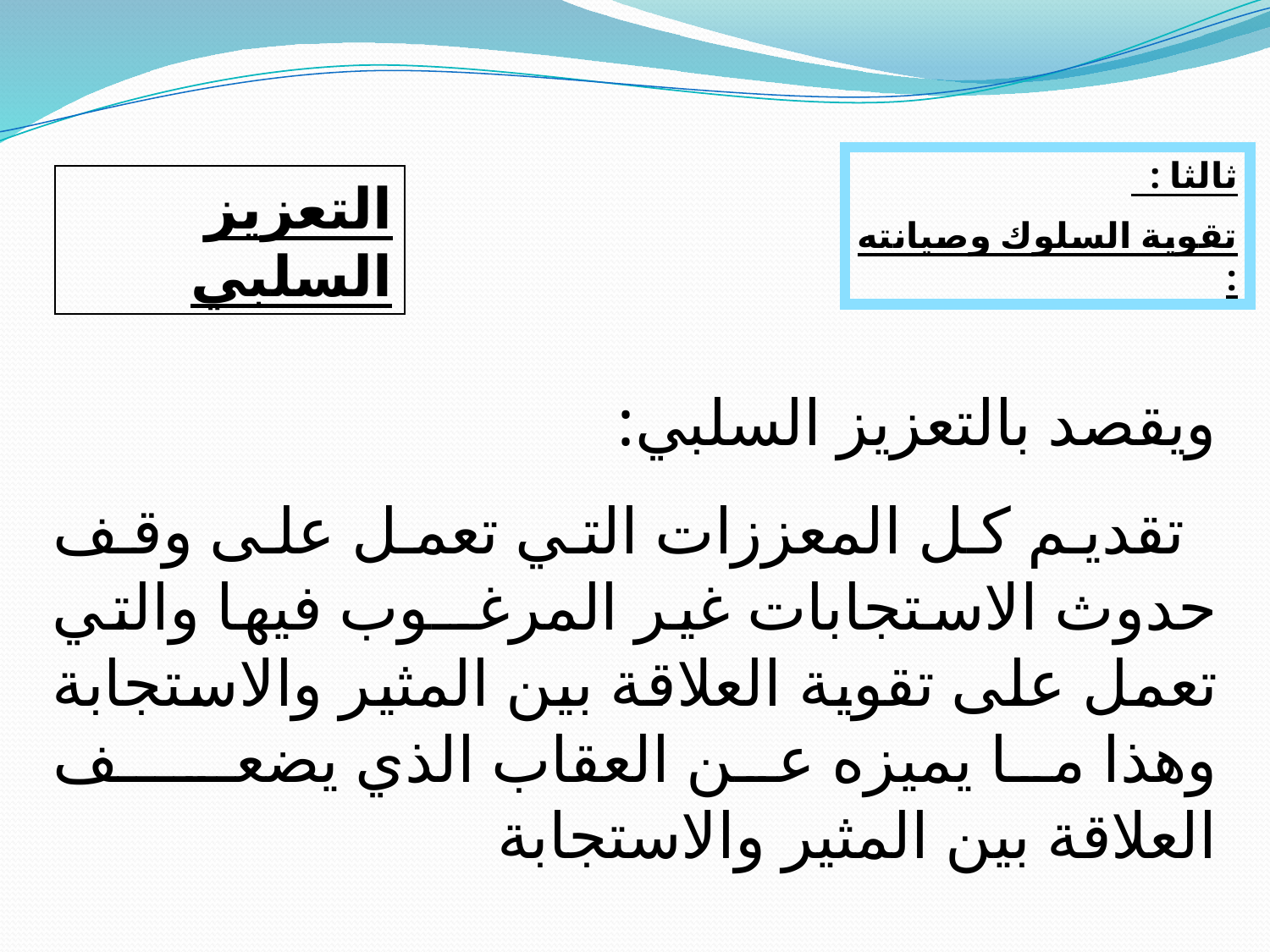

ثالثا :
تقوية السلوك وصيانته :
التعزيز السلبي
ويقصد بالتعزيز السلبي:
  تقديم كل المعززات التي تعمل على وقف حدوث الاستجابات غير المرغــوب فيها والتي تعمل على تقوية العلاقة بين المثير والاستجابة وهذا ما يميزه عن العقاب الذي يضعــــف العلاقة بين المثير والاستجابة